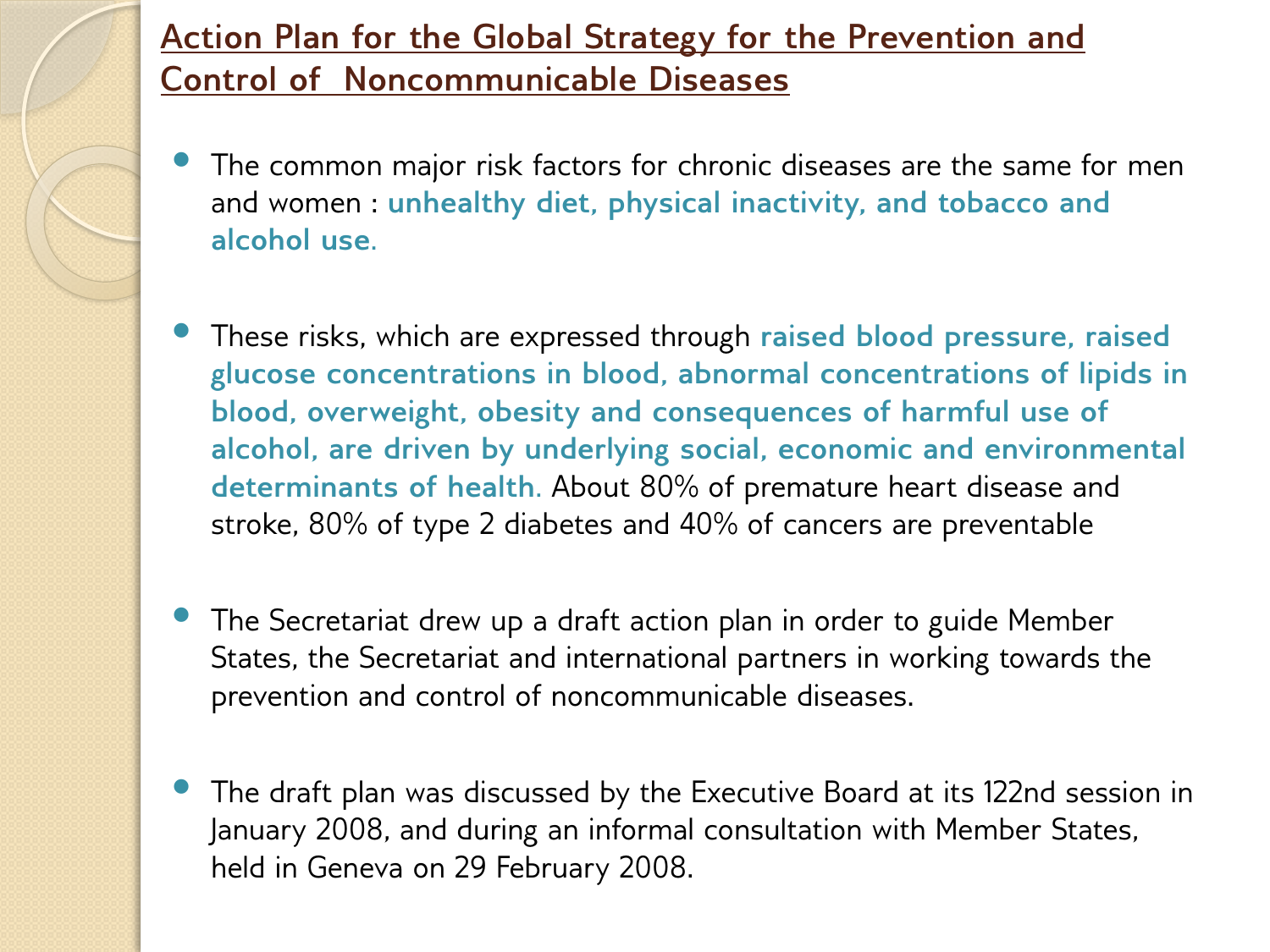

# Action Plan for the Global Strategy for the Prevention and Control of  Noncommunicable Diseases
The common major risk factors for chronic diseases are the same for men and women : unhealthy diet, physical inactivity, and tobacco and alcohol use.

These risks, which are expressed through raised blood pressure, raised glucose concentrations in blood, abnormal concentrations of lipids in blood, overweight, obesity and consequences of harmful use of alcohol, are driven by underlying social, economic and environmental determinants of health. About 80% of premature heart disease and stroke, 80% of type 2 diabetes and 40% of cancers are preventable

The Secretariat drew up a draft action plan in order to guide Member States, the Secretariat and international partners in working towards the prevention and control of noncommunicable diseases.

The draft plan was discussed by the Executive Board at its 122nd session in January 2008, and during an informal consultation with Member States, held in Geneva on 29 February 2008.